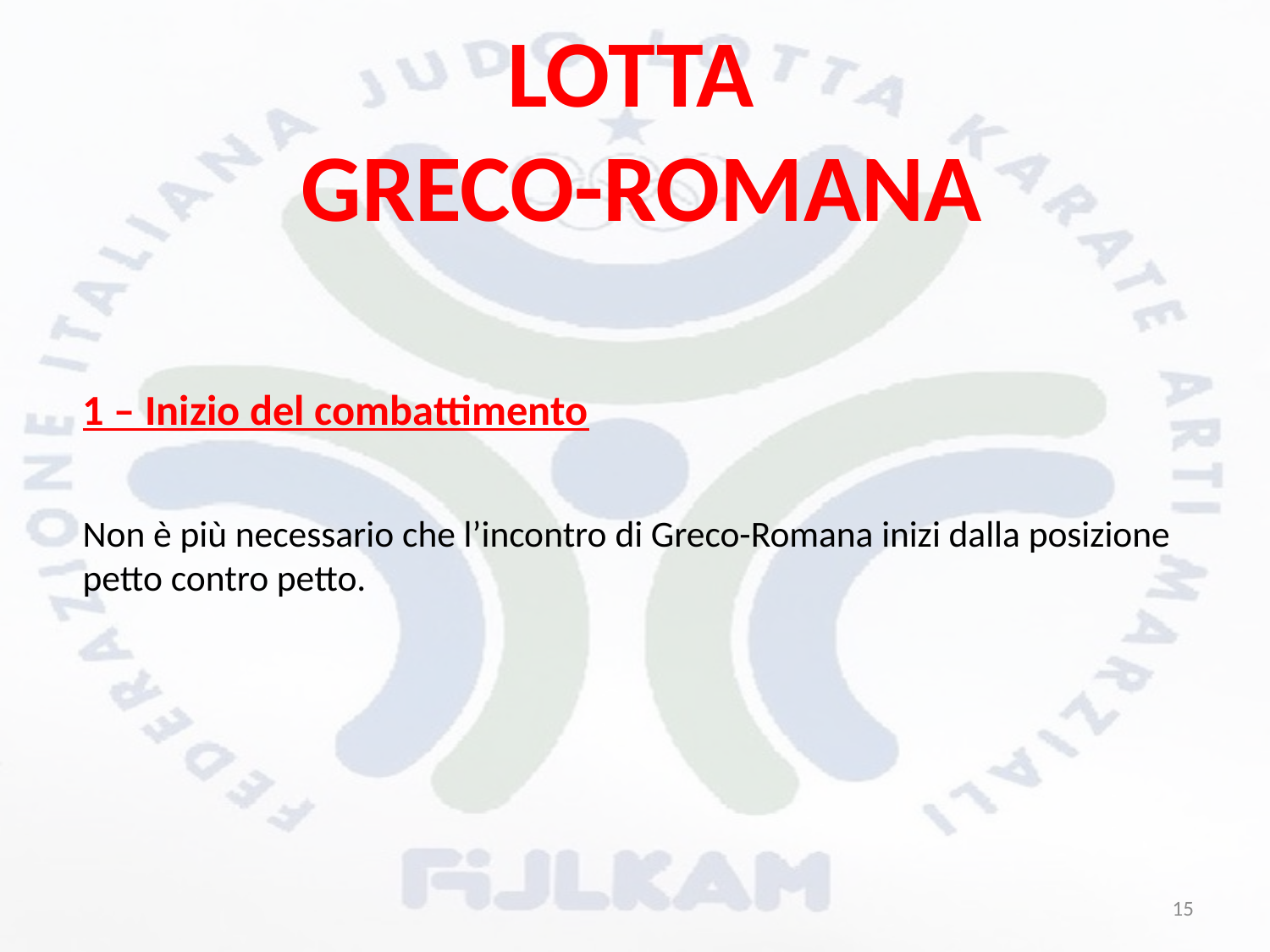

LOTTA
GRECO-ROMANA
1 – Inizio del combattimento

Non è più necessario che l’incontro di Greco-Romana inizi dalla posizione petto contro petto.

15